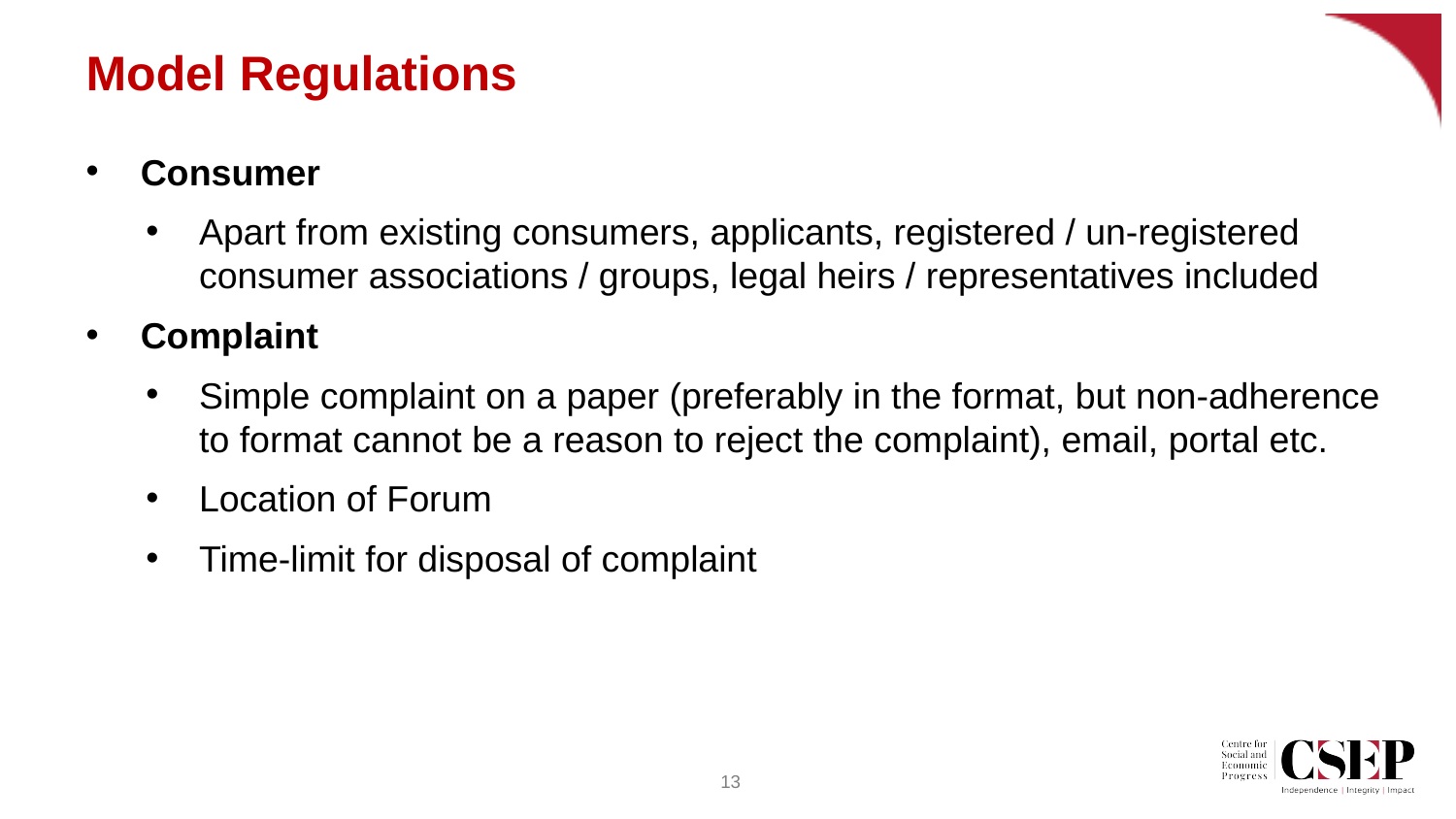

# Model Regulations
Consumer
Apart from existing consumers, applicants, registered / un-registered consumer associations / groups, legal heirs / representatives included
Complaint
Simple complaint on a paper (preferably in the format, but non-adherence to format cannot be a reason to reject the complaint), email, portal etc.
Location of Forum
Time-limit for disposal of complaint